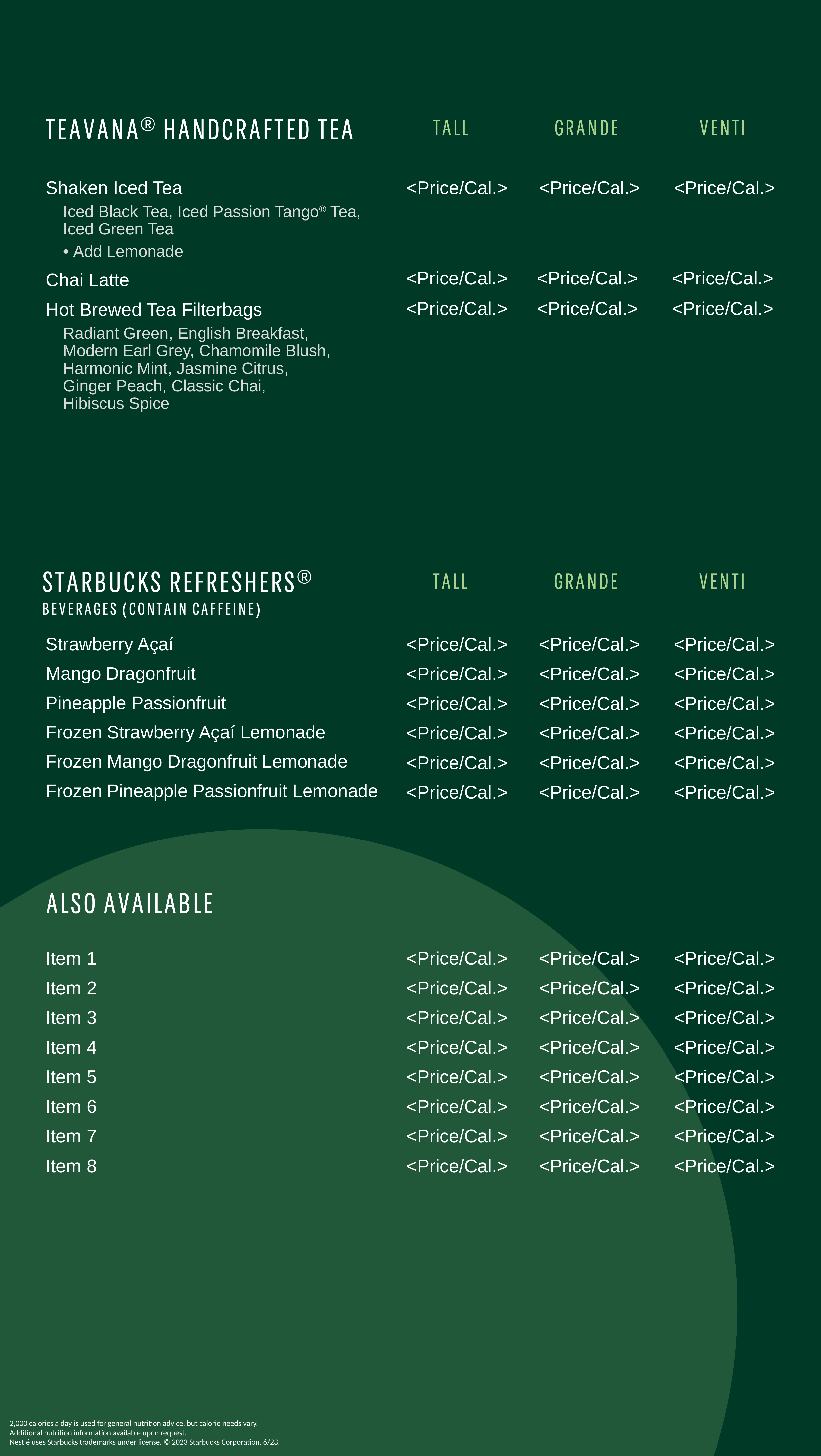

Shaken Iced Tea
Iced Black Tea, Iced Passion Tango® Tea,
Iced Green Tea
• Add Lemonade
Chai Latte
Hot Brewed Tea Filterbags
Radiant Green, English Breakfast,
Modern Earl Grey, Chamomile Blush,
Harmonic Mint, Jasmine Citrus,
Ginger Peach, Classic Chai,
Hibiscus Spice
<Price/Cal.>
<Price/Cal.>
<Price/Cal.>
<Price/Cal.>
<Price/Cal.>
<Price/Cal.>
<Price/Cal.>
<Price/Cal.>
<Price/Cal.>
Strawberry Açaí
Mango Dragonfruit
Pineapple Passionfruit
Frozen Strawberry Açaí Lemonade
Frozen Mango Dragonfruit Lemonade
Frozen Pineapple Passionfruit Lemonade

<Price/Cal.>
<Price/Cal.>
<Price/Cal.>
<Price/Cal.>
<Price/Cal.>
<Price/Cal.>

<Price/Cal.>
<Price/Cal.>
<Price/Cal.>
<Price/Cal.>
<Price/Cal.>
<Price/Cal.>

<Price/Cal.>
<Price/Cal.>
<Price/Cal.>
<Price/Cal.>
<Price/Cal.>
<Price/Cal.>

Item 1
Item 2
Item 3
Item 4
Item 5
Item 6
Item 7
Item 8
<Price/Cal.>
<Price/Cal.>
<Price/Cal.>
<Price/Cal.>
<Price/Cal.>
<Price/Cal.>
<Price/Cal.>
<Price/Cal.>

<Price/Cal.>
<Price/Cal.>
<Price/Cal.>
<Price/Cal.>
<Price/Cal.>
<Price/Cal.>
<Price/Cal.>
<Price/Cal.>

<Price/Cal.>
<Price/Cal.>
<Price/Cal.>
<Price/Cal.>
<Price/Cal.>
<Price/Cal.>
<Price/Cal.>
<Price/Cal.>